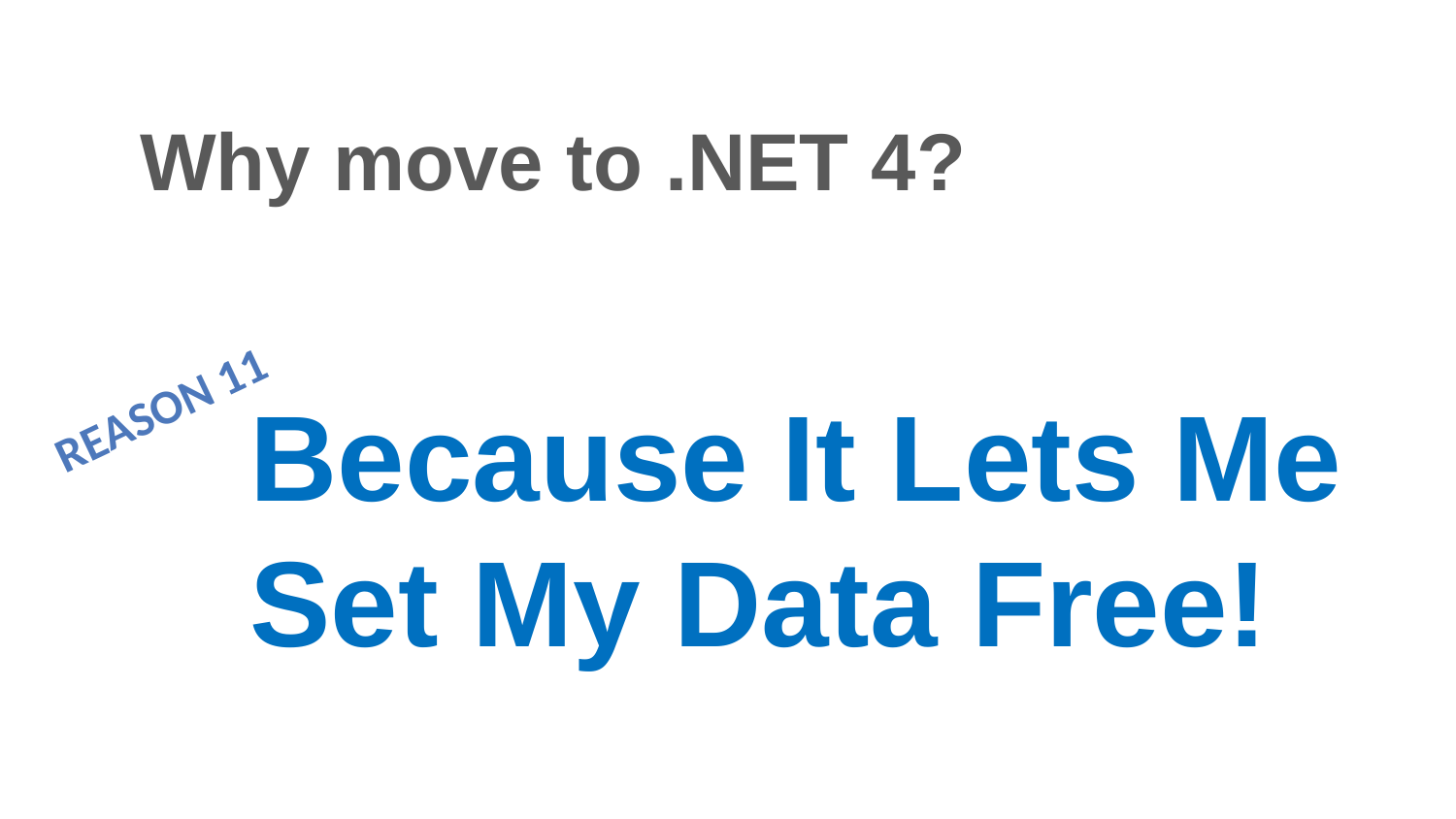

# Why move to .NET 4?
Reason 11
Because It Lets Me Set My Data Free!